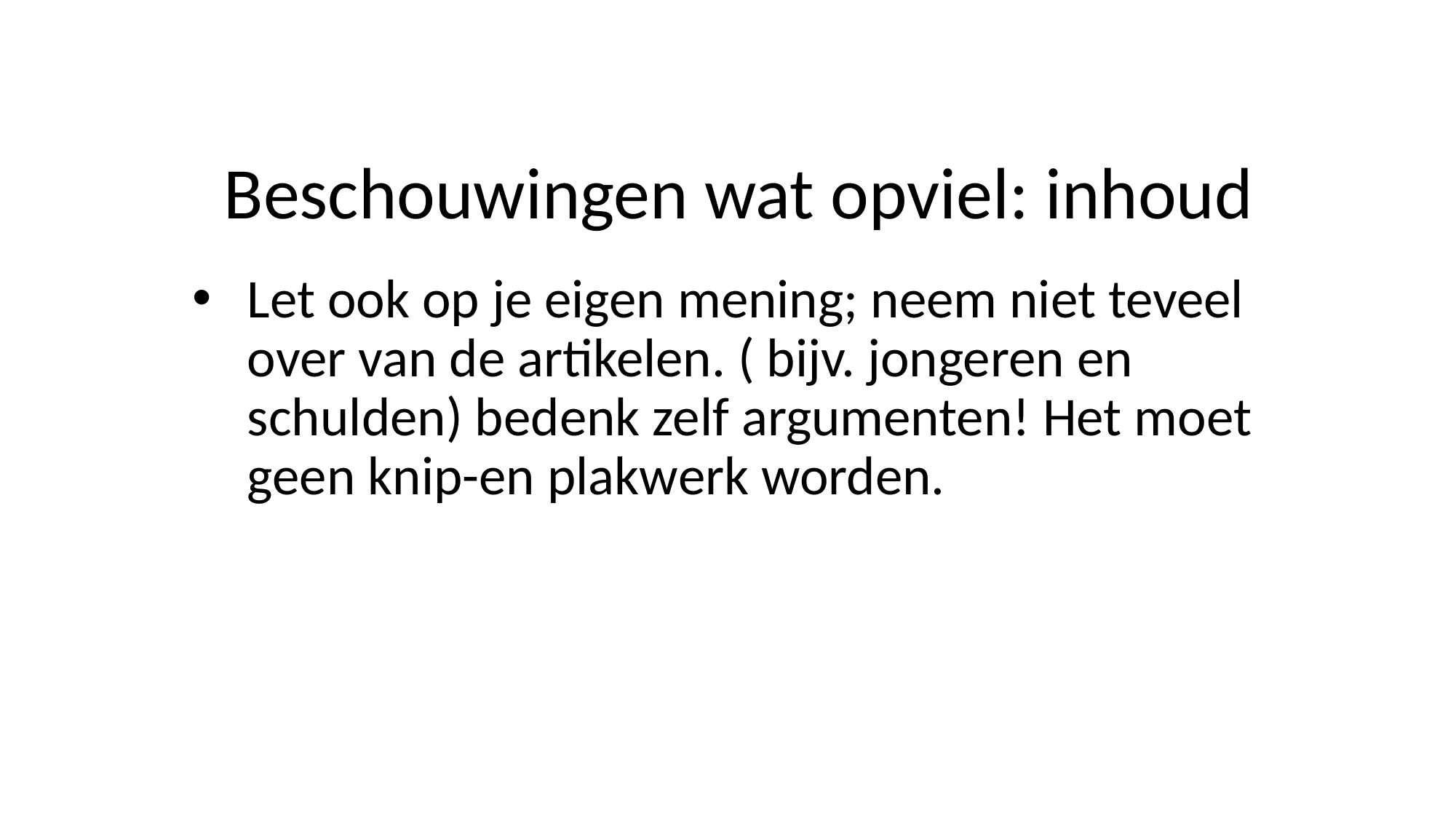

# Beschouwingen wat opviel: inhoud
Let ook op je eigen mening; neem niet teveel over van de artikelen. ( bijv. jongeren en schulden) bedenk zelf argumenten! Het moet geen knip-en plakwerk worden.